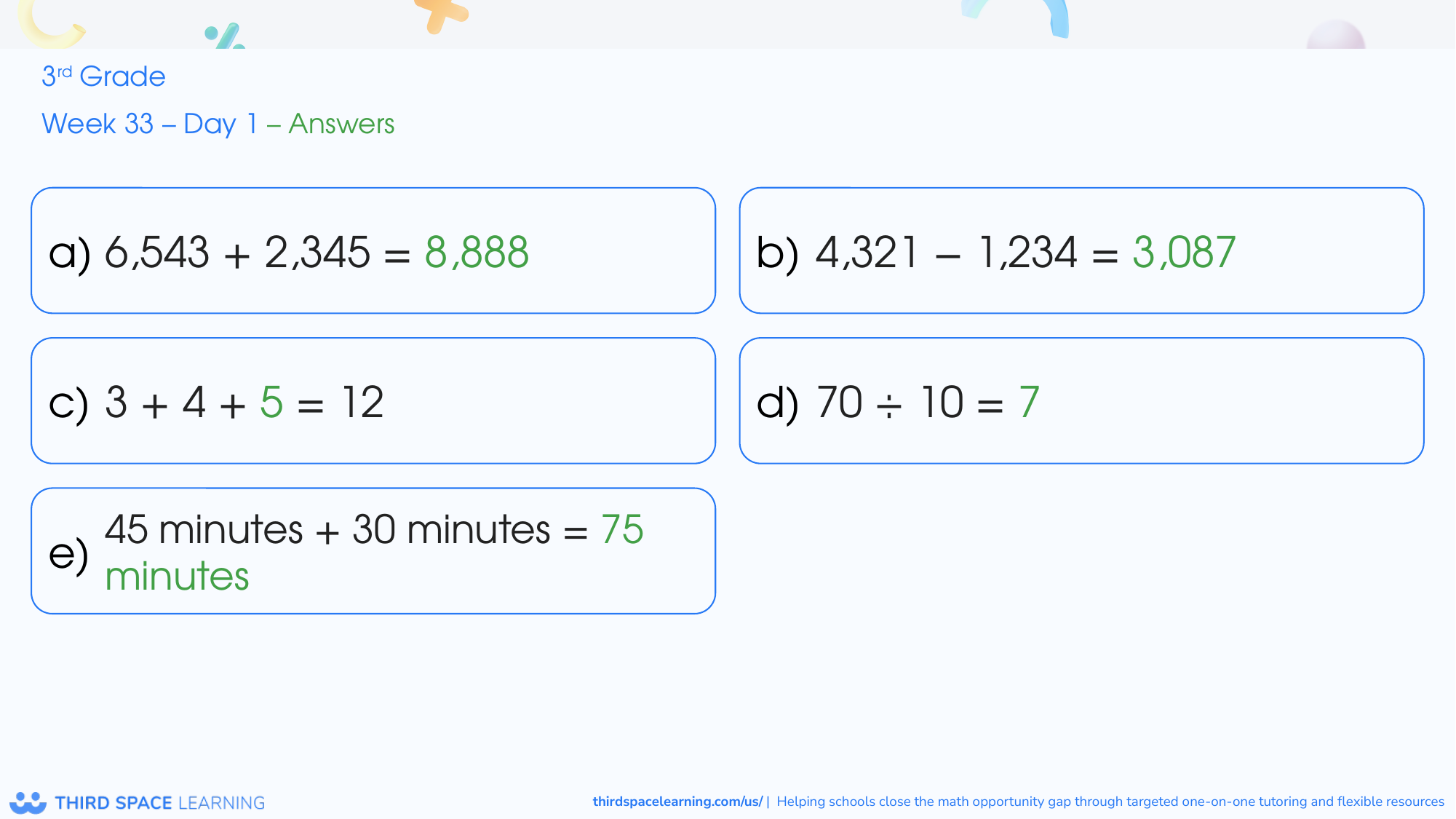

3rd Grade
Week 33 – Day 1 – Answers
6,543 + 2,345 = 8,888
4,321 − 1,234 = 3,087
3 + 4 + 5 = 12
70 ÷ 10 = 7
45 minutes + 30 minutes = 75 minutes